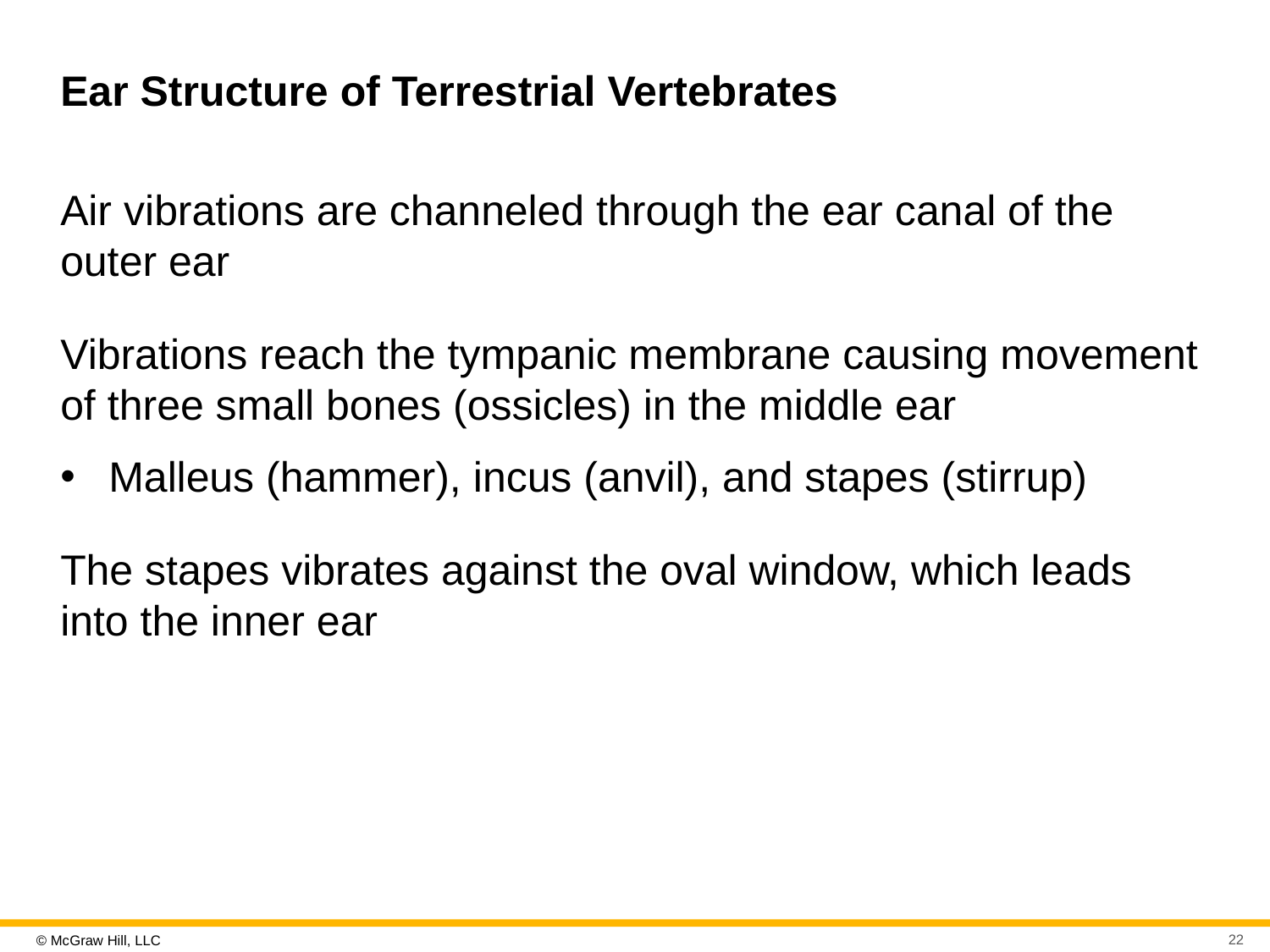

# Ear Structure of Terrestrial Vertebrates
Air vibrations are channeled through the ear canal of the outer ear
Vibrations reach the tympanic membrane causing movement of three small bones (ossicles) in the middle ear
Malleus (hammer), incus (anvil), and stapes (stirrup)
The stapes vibrates against the oval window, which leads into the inner ear
22